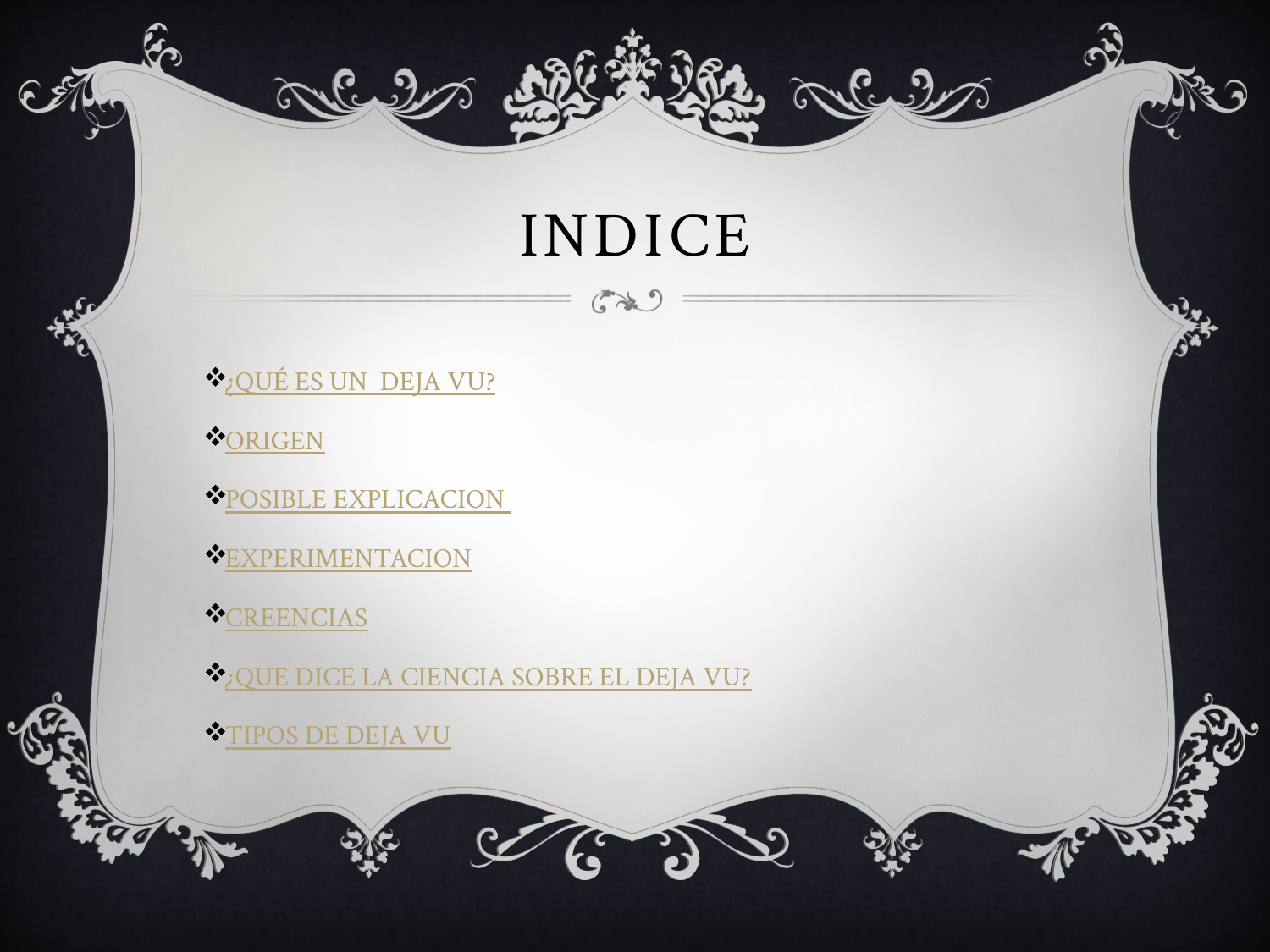

# indice
¿QUÉ ES UN  DEJA VU?
ORIGEN
POSIBLE EXPLICACION
EXPERIMENTACION
CREENCIAS
¿QUE DICE LA CIENCIA SOBRE EL DEJA VU?
TIPOS DE DEJA VU